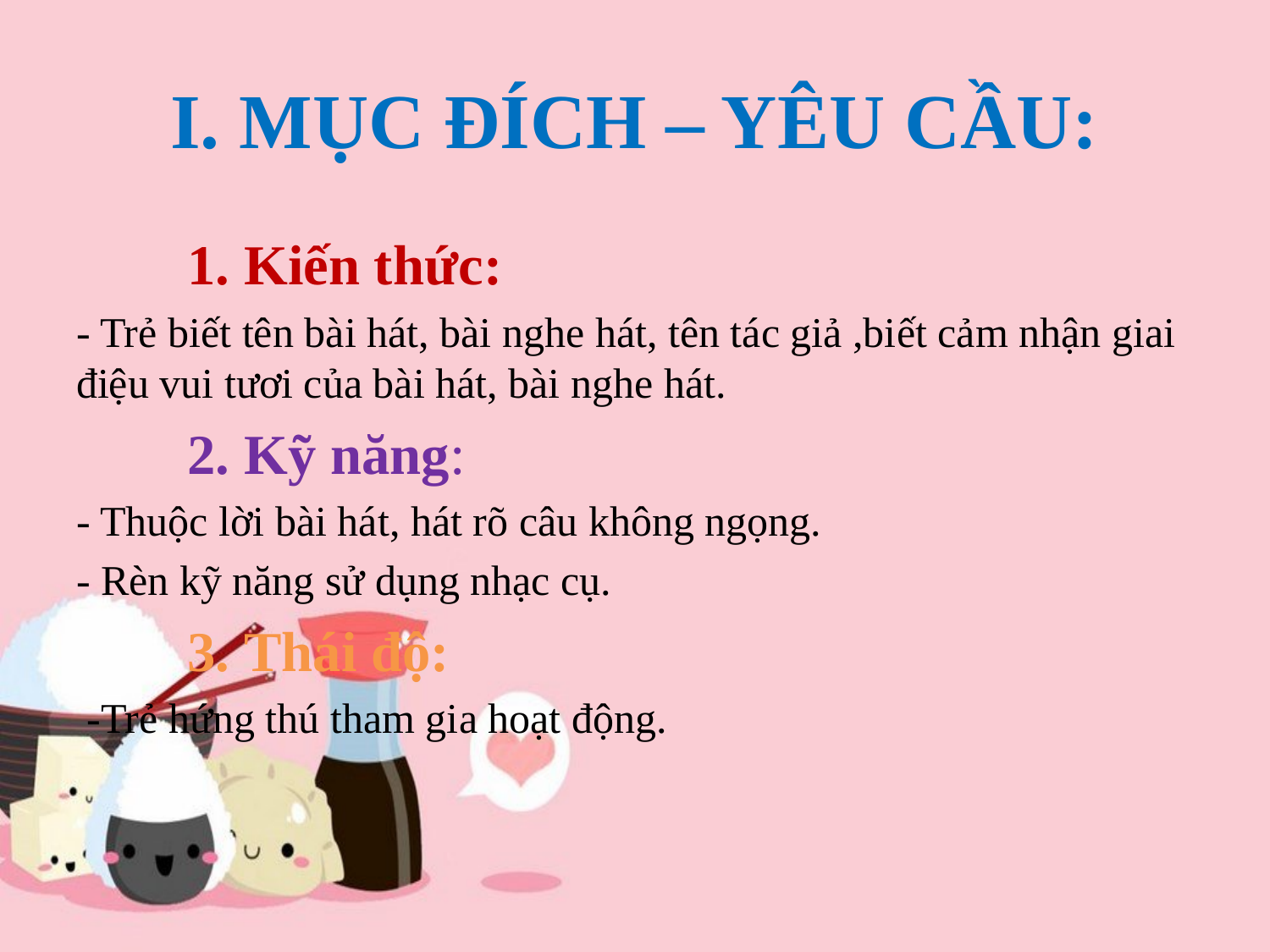

# I. MỤC ĐÍCH – YÊU CẦU:
1. Kiến thức:
- Trẻ biết tên bài hát, bài nghe hát, tên tác giả ,biết cảm nhận giai điệu vui tươi của bài hát, bài nghe hát.
2. Kỹ năng:
- Thuộc lời bài hát, hát rõ câu không ngọng.
- Rèn kỹ năng sử dụng nhạc cụ.
3. Thái độ:
 -Trẻ hứng thú tham gia hoạt động.